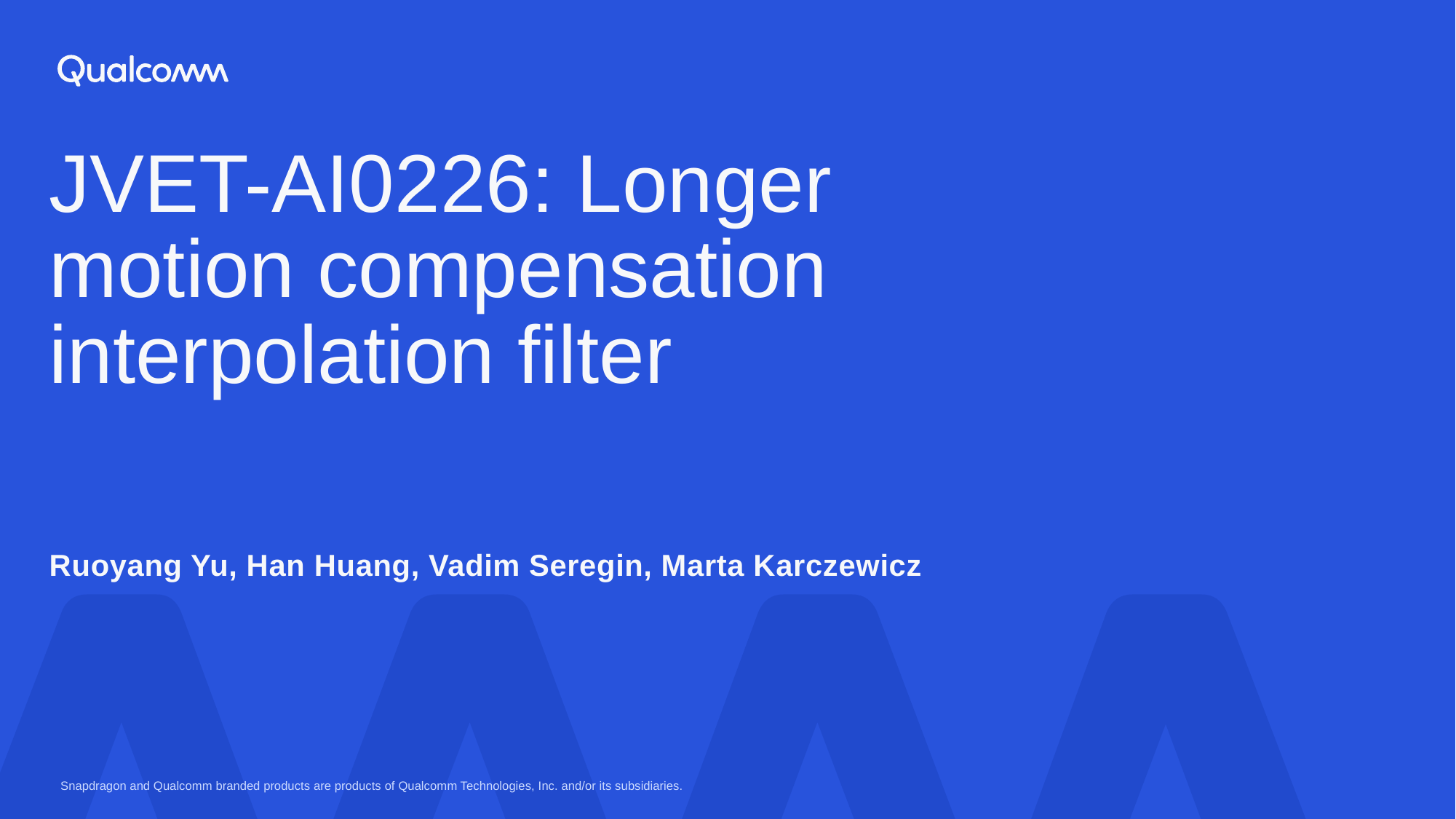

# JVET-AI0226: Longer motion compensation interpolation filter
Ruoyang Yu, Han Huang, Vadim Seregin, Marta Karczewicz